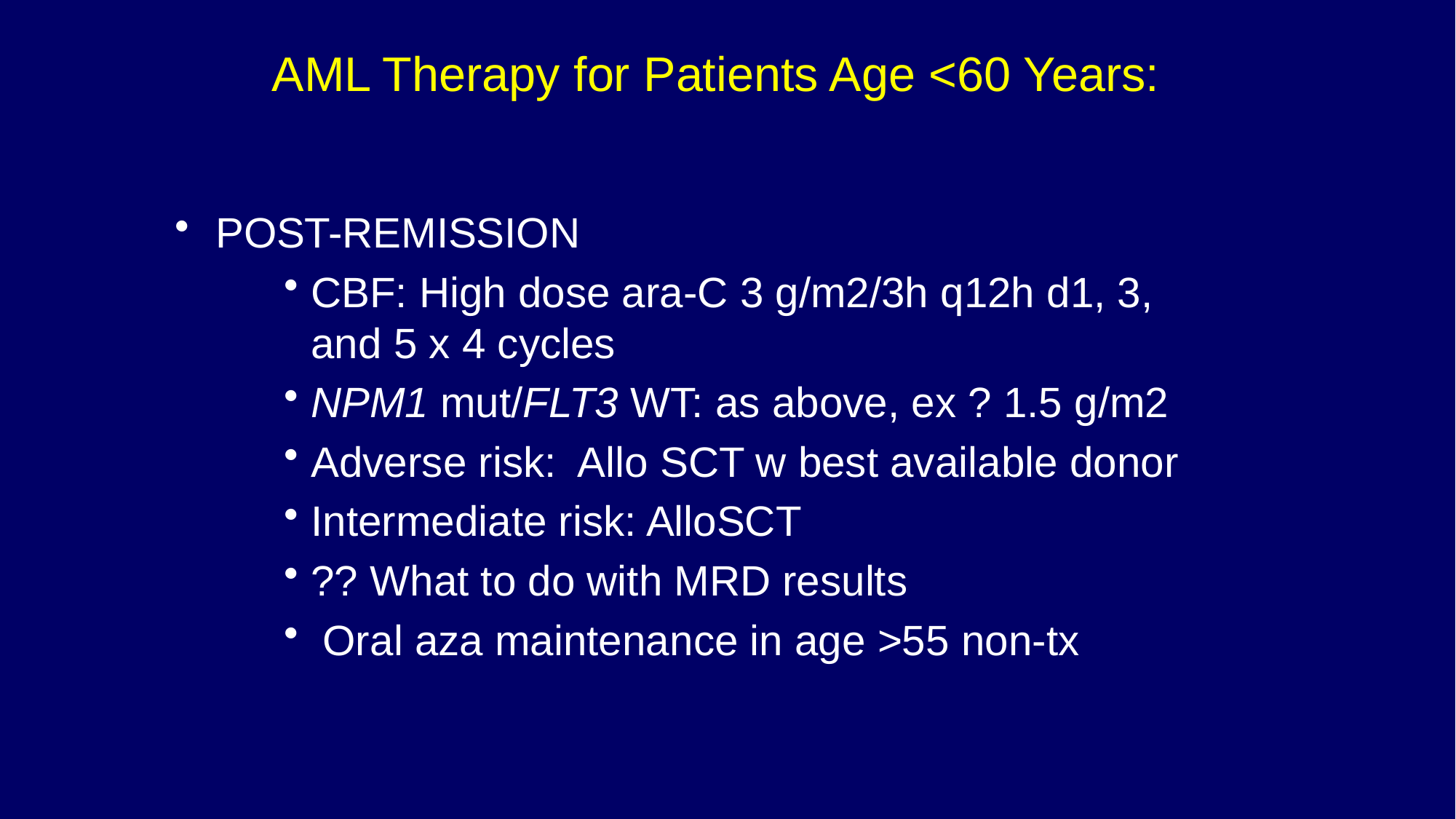

# AML Therapy for Patients Age <60 Years:
POST-REMISSION
CBF: High dose ara-C 3 g/m2/3h q12h d1, 3, and 5 x 4 cycles
NPM1 mut/FLT3 WT: as above, ex ? 1.5 g/m2
Adverse risk:  Allo SCT w best available donor
Intermediate risk: AlloSCT
?? What to do with MRD results
 Oral aza maintenance in age >55 non-tx